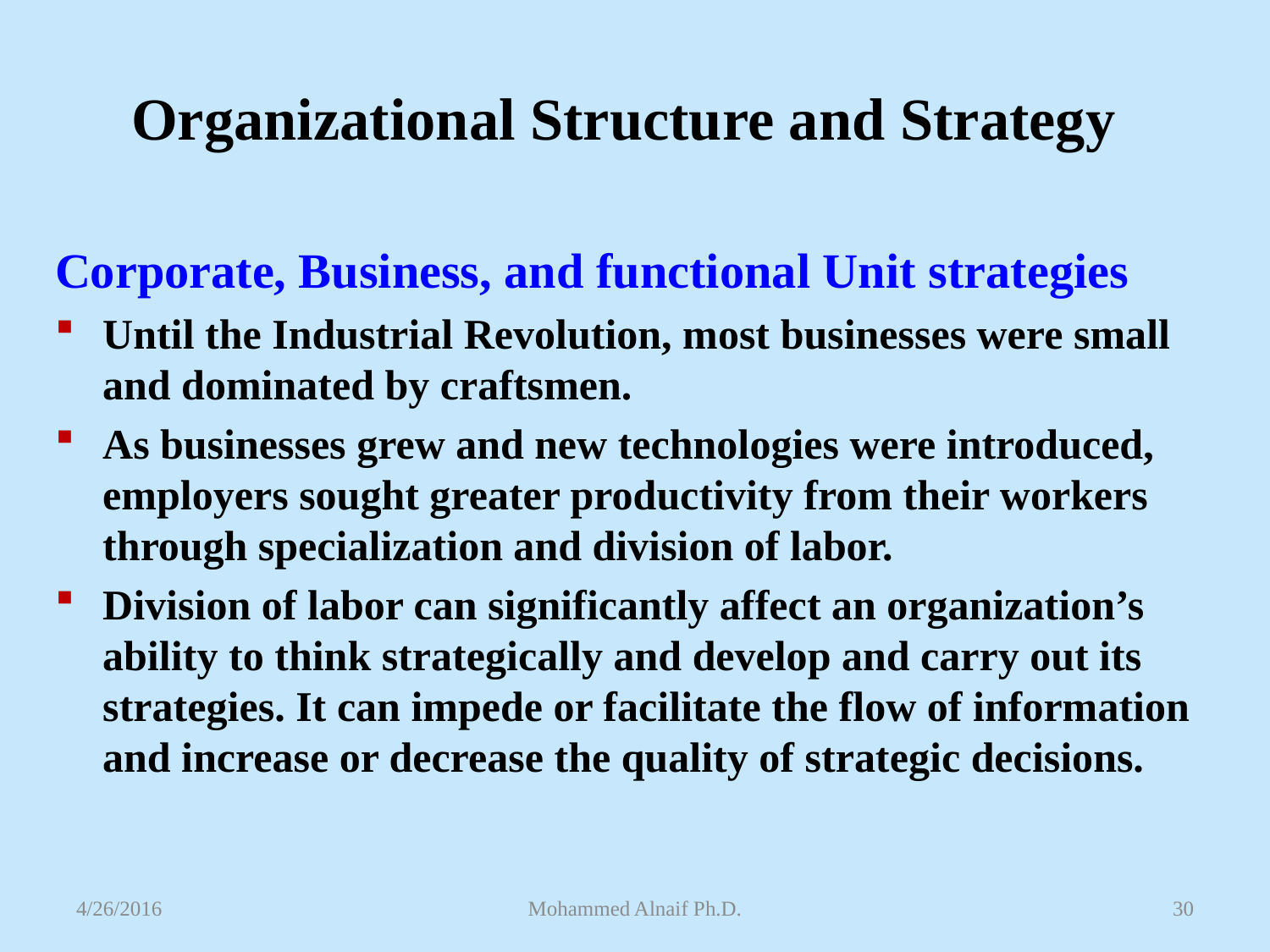

# Organizational Structure and Strategy
Corporate, Business, and functional Unit strategies
Until the Industrial Revolution, most businesses were small and dominated by craftsmen.
As businesses grew and new technologies were introduced, employers sought greater productivity from their workers through specialization and division of labor.
Division of labor can significantly affect an organization’s ability to think strategically and develop and carry out its strategies. It can impede or facilitate the flow of information and increase or decrease the quality of strategic decisions.
4/26/2016
Mohammed Alnaif Ph.D.
30